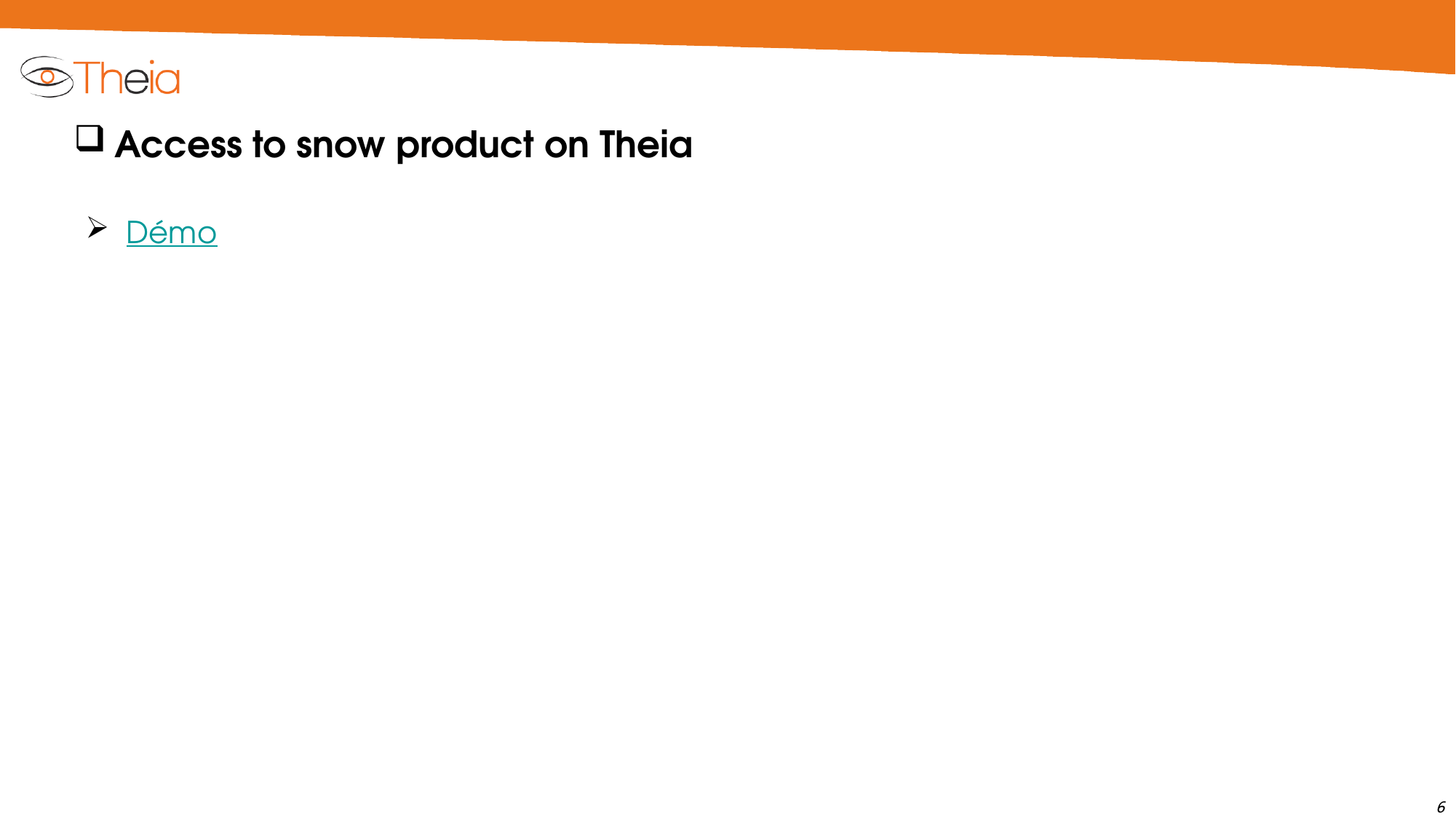

# Access to snow product on Theia
Démo